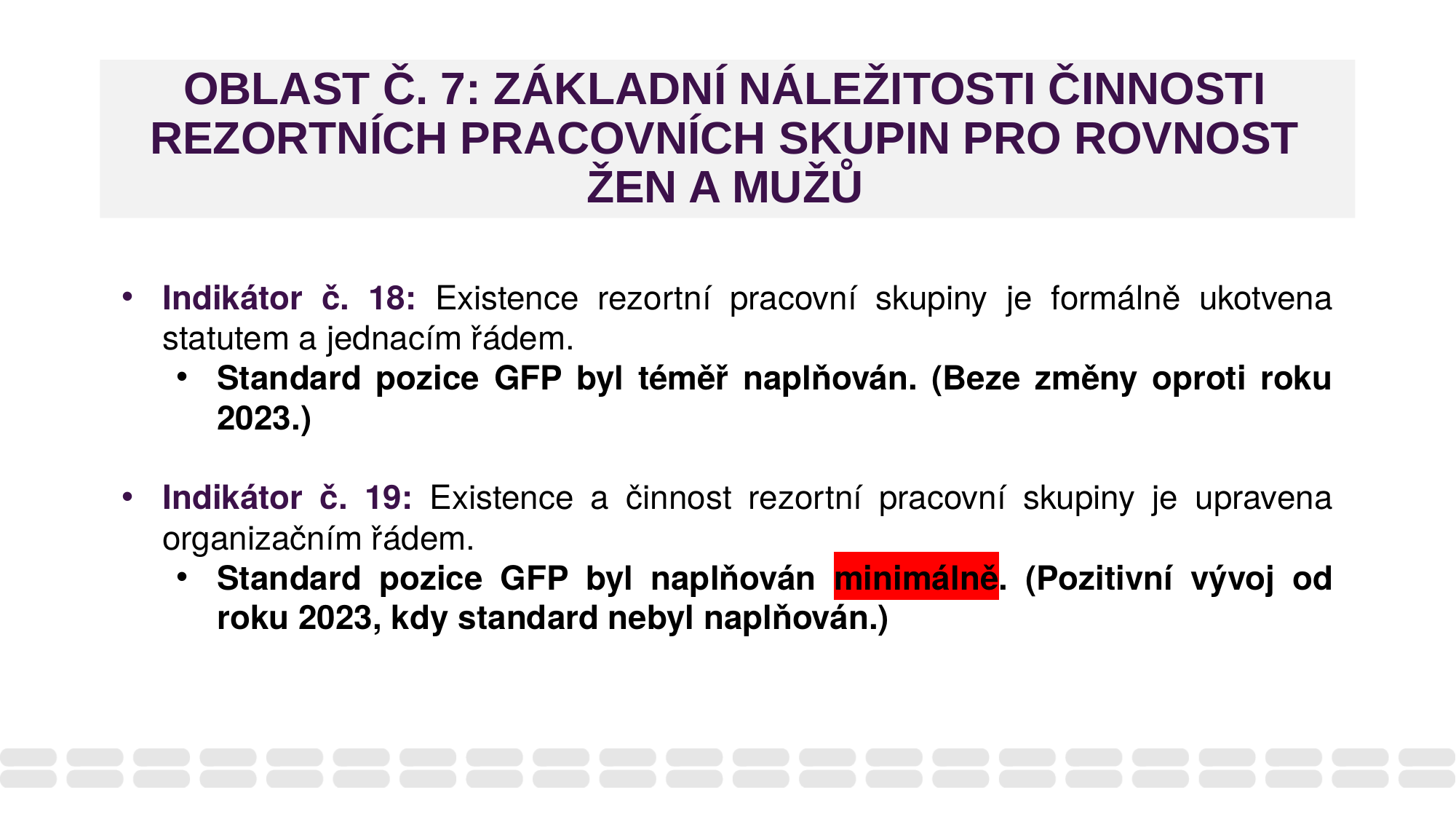

# Oblast č. 7: Základní náležitosti činnosti rezortních pracovních skupin pro rovnost žen a mužů
Indikátor č. 18: Existence rezortní pracovní skupiny je formálně ukotvena statutem a jednacím řádem.
Standard pozice GFP byl téměř naplňován. (Beze změny oproti roku 2023.)

Indikátor č. 19: Existence a činnost rezortní pracovní skupiny je upravena organizačním řádem.
Standard pozice GFP byl naplňován minimálně. (Pozitivní vývoj od roku 2023, kdy standard nebyl naplňován.)